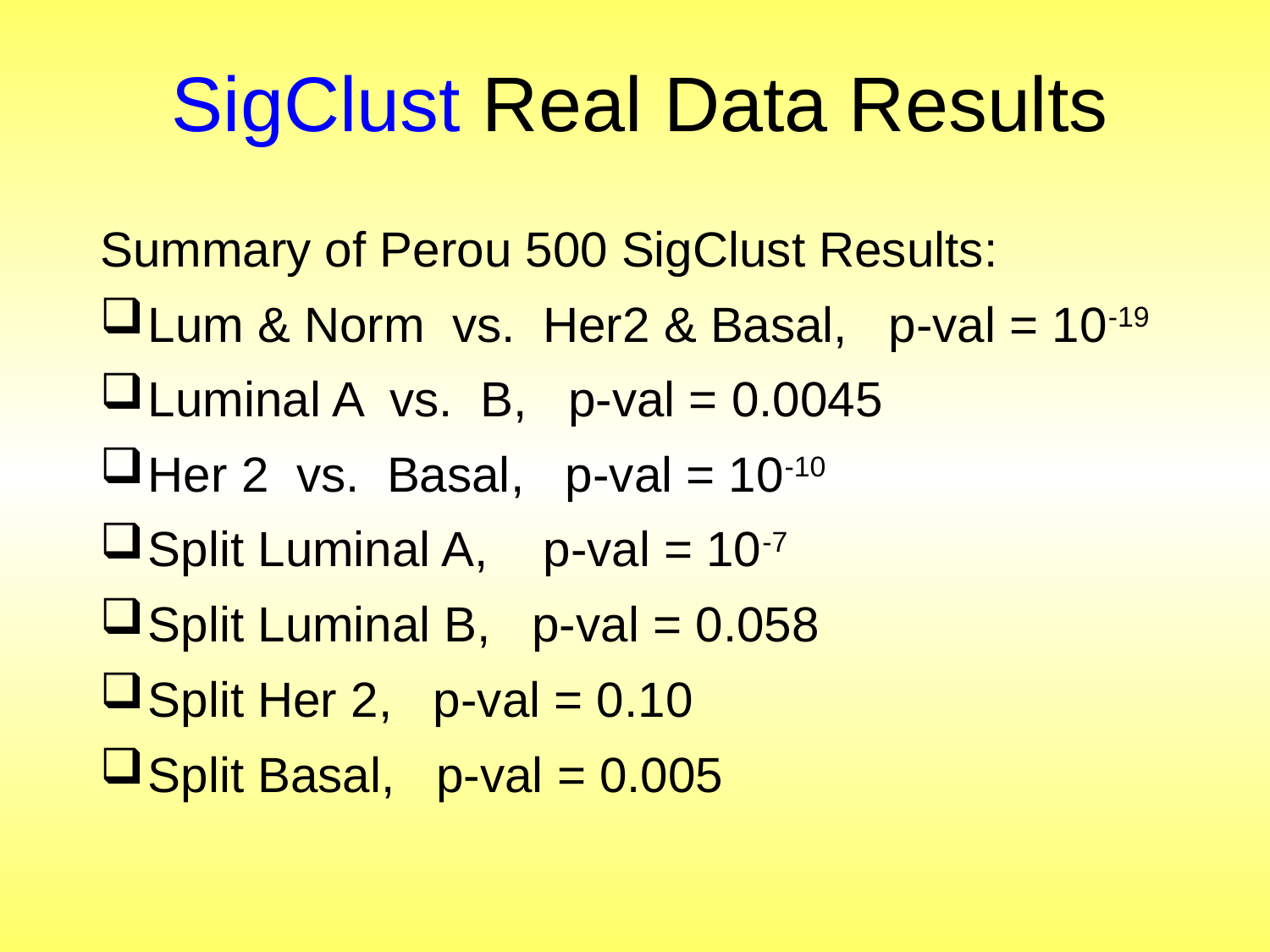

# SigClust Real Data Results
Summary of Perou 500 SigClust Results:
Lum & Norm  vs.  Her2 & Basal,   p-val = 10-19
Luminal A  vs.  B,   p-val = 0.0045
Her 2  vs.  Basal,   p-val = 10-10
Split Luminal A,    p-val = 10-7
Split Luminal B,   p-val = 0.058
Split Her 2,   p-val = 0.10
Split Basal,   p-val = 0.005